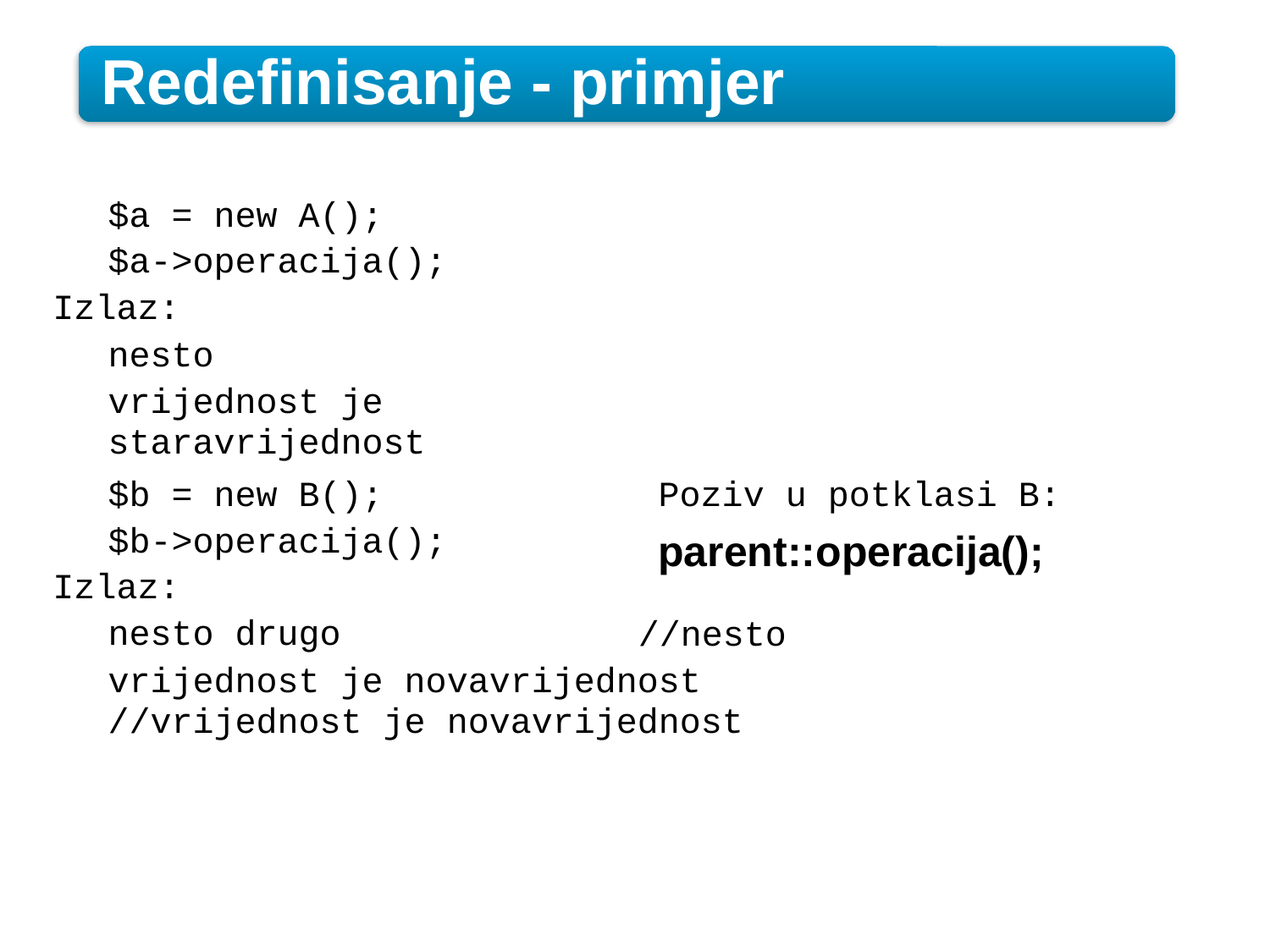

Redefinisanje - primjer
$a = new A();
$a->operacija();
Izlaz:
nesto
vrijednost je staravrijednost
$b = new B();
Poziv u potklasi B:
$b->operacija();
Izlaz:
nesto drugo
parent::operacija();
//nesto
vrijednost je novavrijednost
//vrijednost je novavrijednost
7